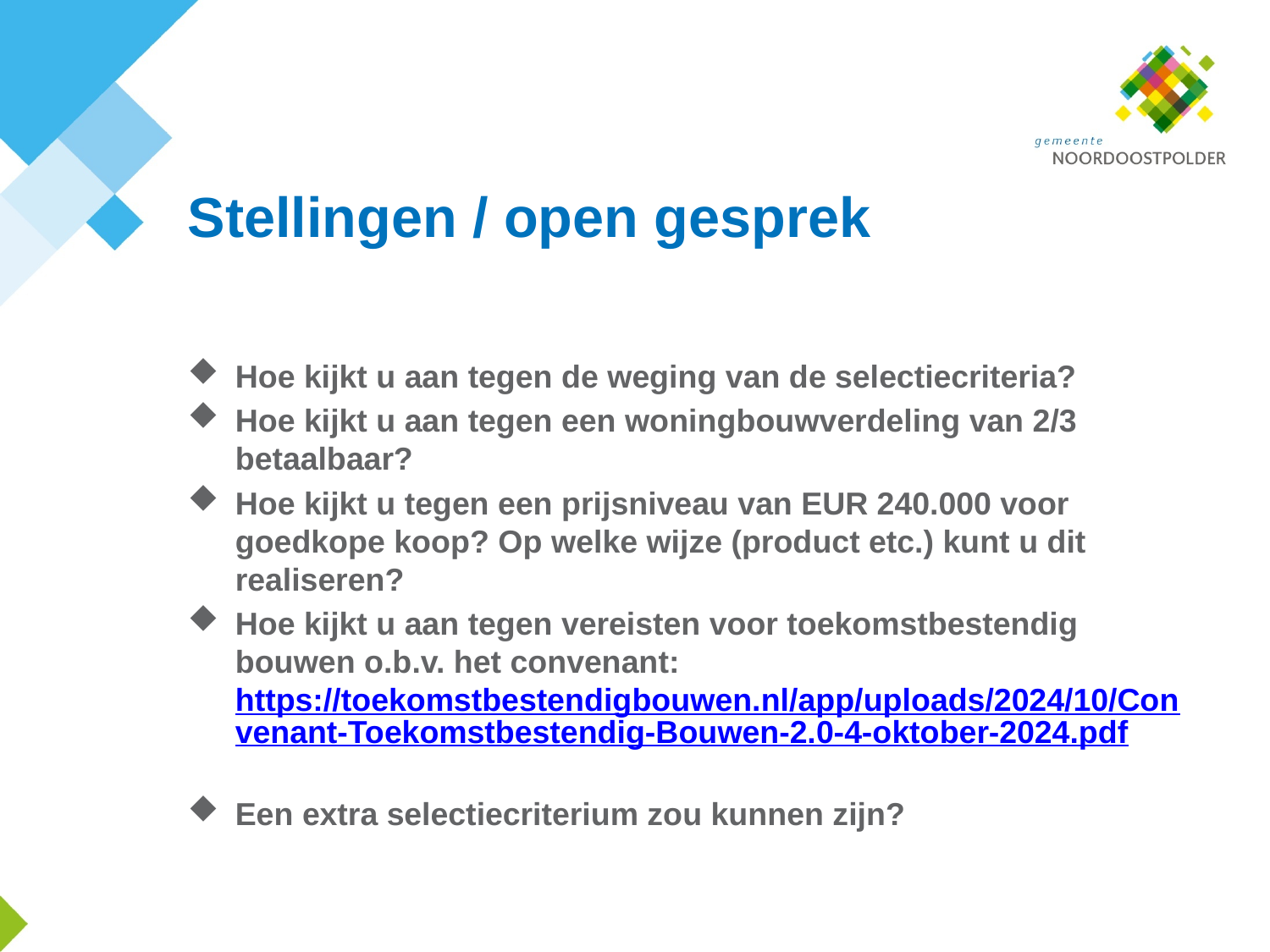

# Stellingen / open gesprek
Hoe kijkt u aan tegen de weging van de selectiecriteria?
Hoe kijkt u aan tegen een woningbouwverdeling van 2/3 betaalbaar?
Hoe kijkt u tegen een prijsniveau van EUR 240.000 voor goedkope koop? Op welke wijze (product etc.) kunt u dit realiseren?
Hoe kijkt u aan tegen vereisten voor toekomstbestendig bouwen o.b.v. het convenant: https://toekomstbestendigbouwen.nl/app/uploads/2024/10/Convenant-Toekomstbestendig-Bouwen-2.0-4-oktober-2024.pdf
Een extra selectiecriterium zou kunnen zijn?